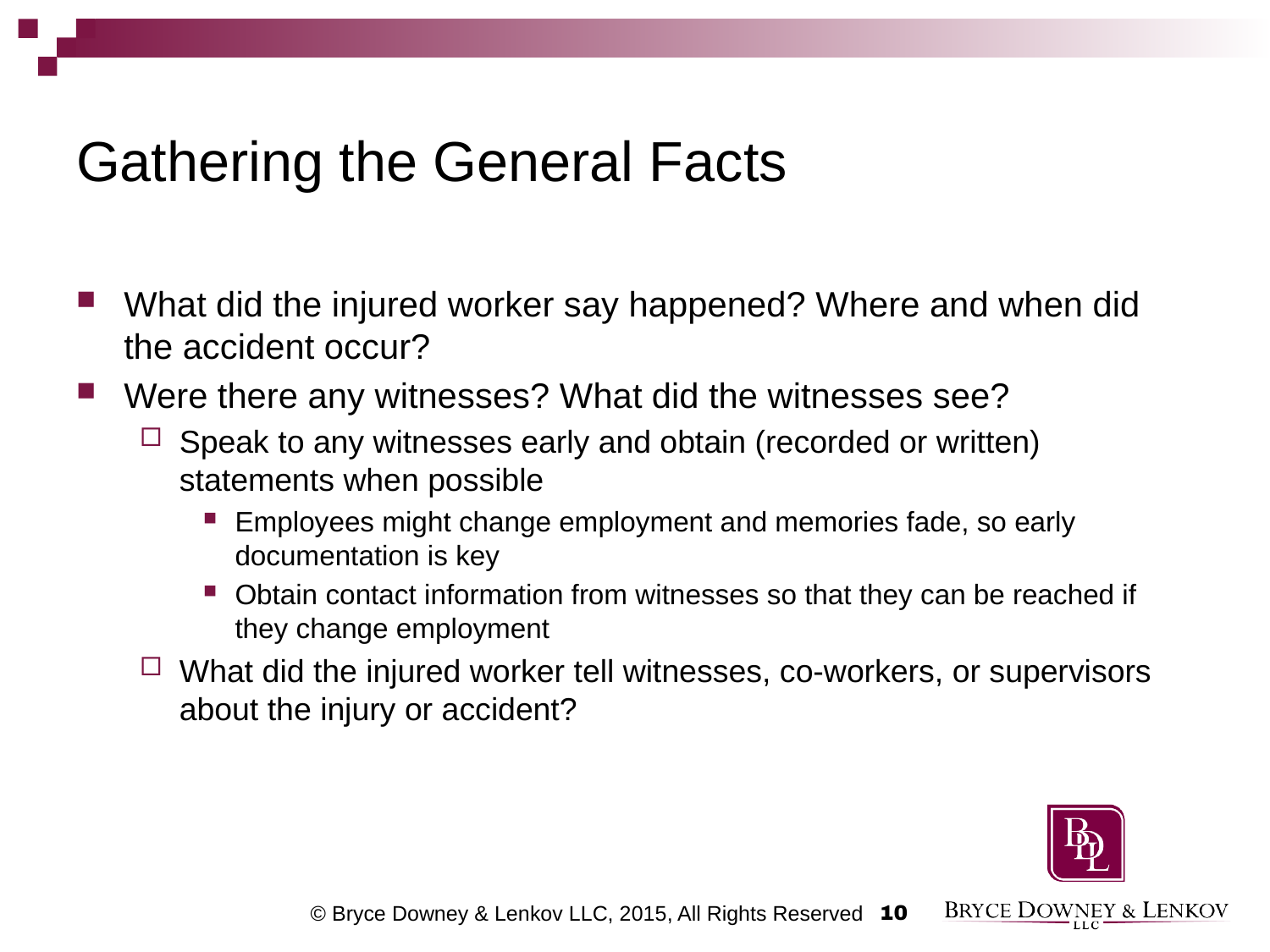

# Gathering the General Facts
What did the injured worker say happened? Where and when did the accident occur?
Were there any witnesses? What did the witnesses see?
Speak to any witnesses early and obtain (recorded or written) statements when possible
Employees might change employment and memories fade, so early documentation is key
Obtain contact information from witnesses so that they can be reached if they change employment
What did the injured worker tell witnesses, co-workers, or supervisors about the injury or accident?
10